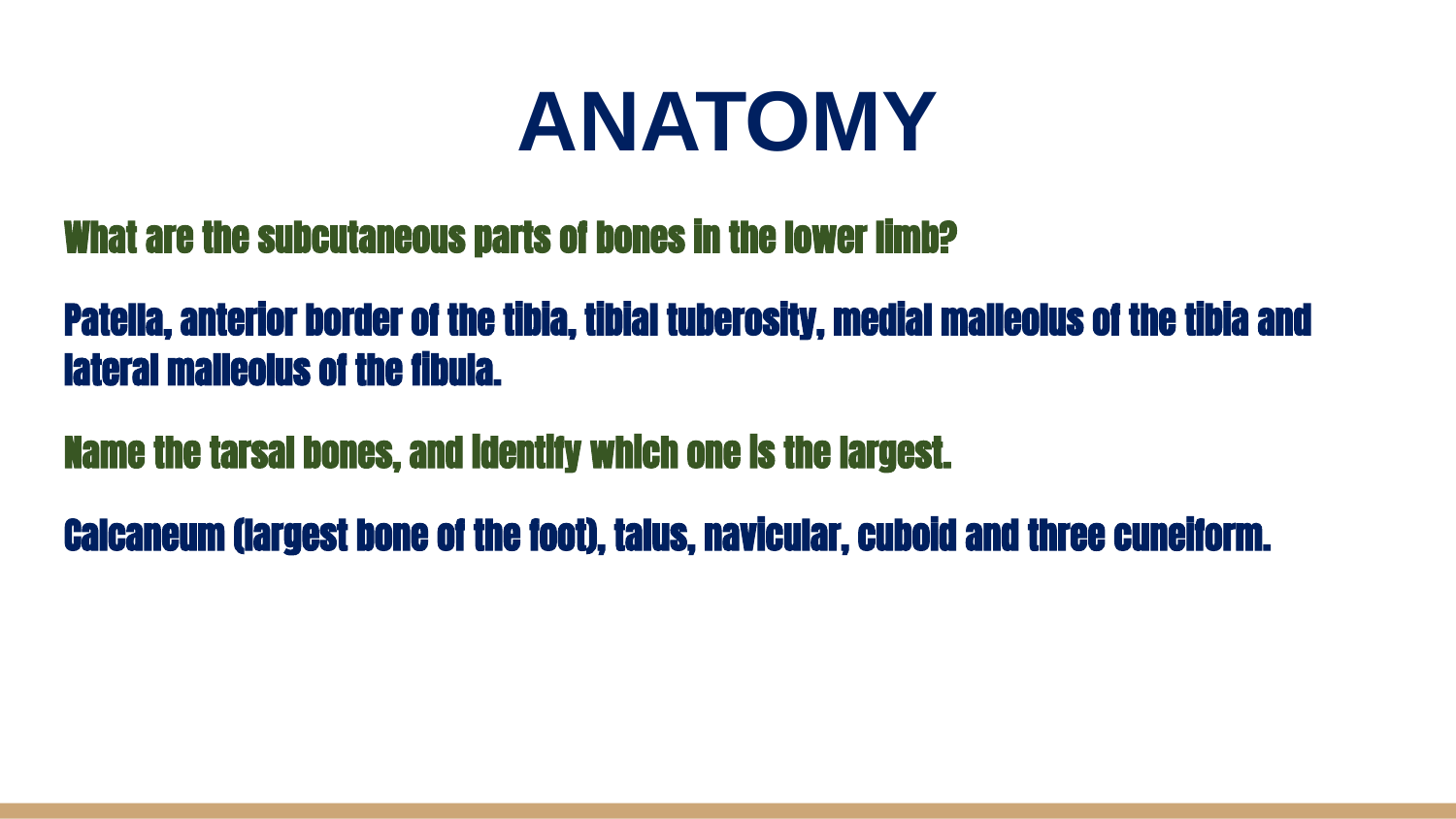

# ANATOMY
What are the subcutaneous parts of bones in the lower limb?
Patella, anterior border of the tibia, tibial tuberosity, medial malleolus of the tibia and lateral malleolus of the fibula.
Name the tarsal bones, and identify which one is the largest.
Calcaneum (largest bone of the foot), talus, navicular, cuboid and three cuneiform.